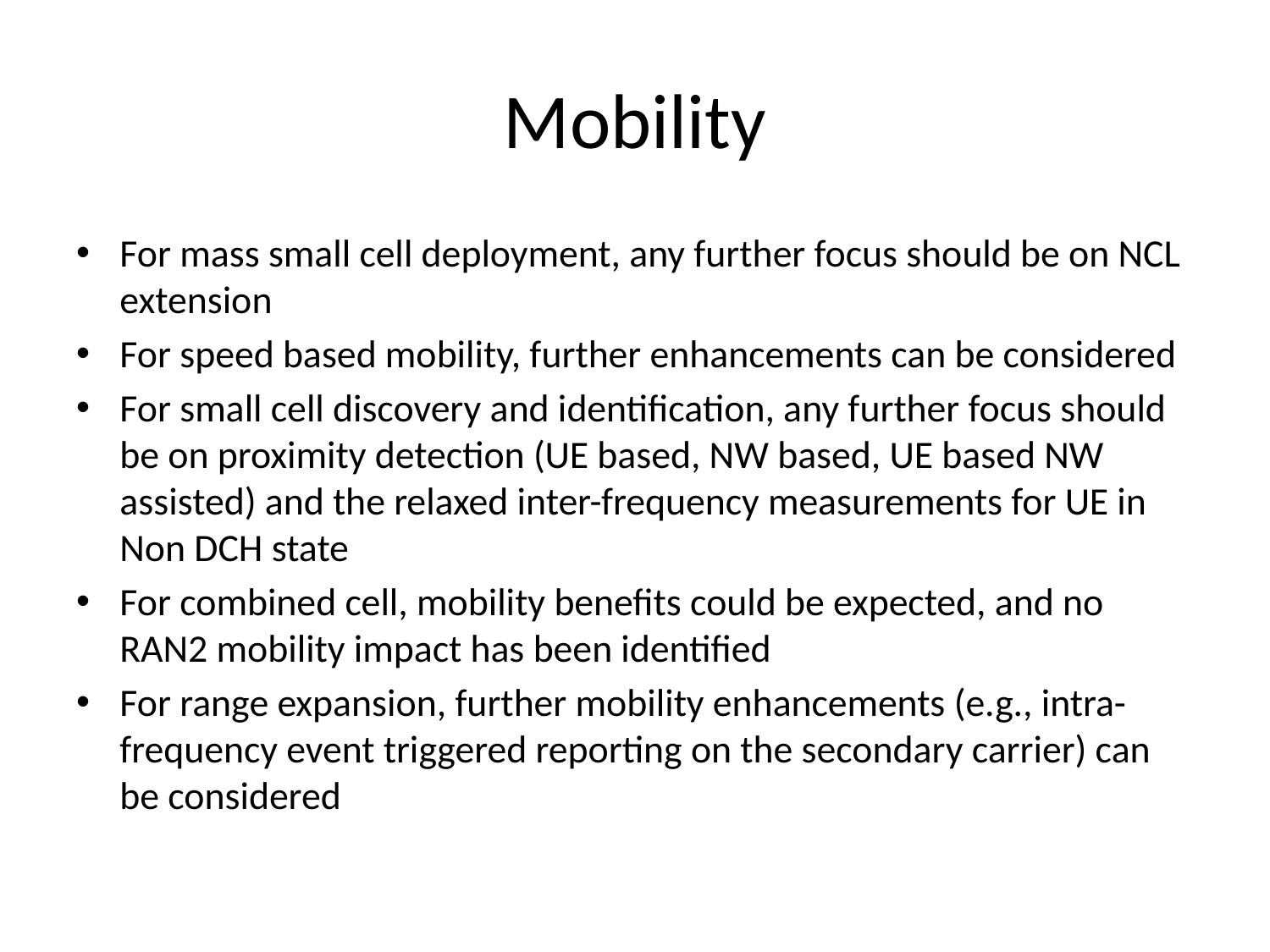

# Mobility
For mass small cell deployment, any further focus should be on NCL extension
For speed based mobility, further enhancements can be considered
For small cell discovery and identification, any further focus should be on proximity detection (UE based, NW based, UE based NW assisted) and the relaxed inter-frequency measurements for UE in Non DCH state
For combined cell, mobility benefits could be expected, and no RAN2 mobility impact has been identified
For range expansion, further mobility enhancements (e.g., intra-frequency event triggered reporting on the secondary carrier) can be considered